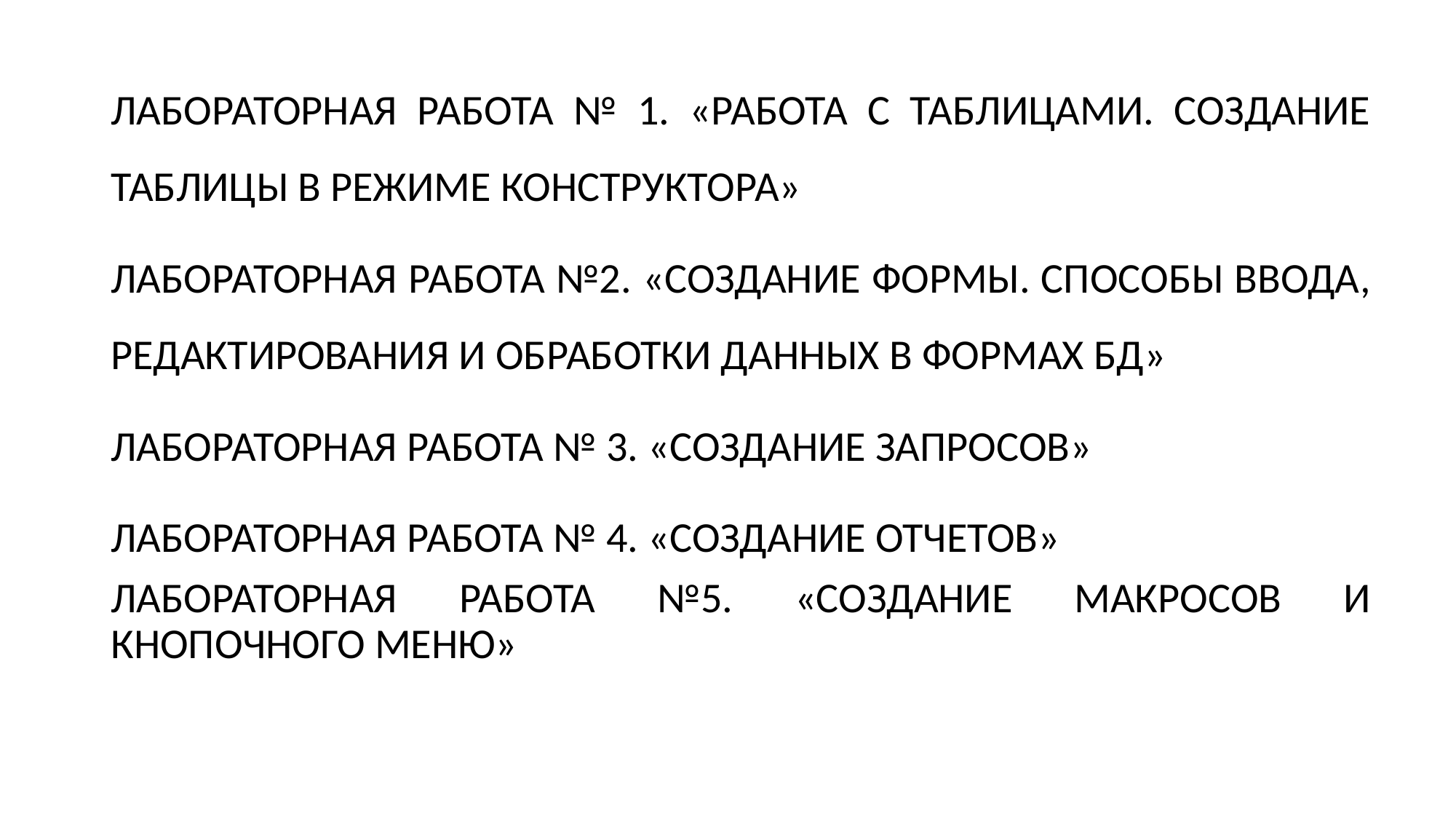

ЛАБОРАТОРНАЯ РАБОТА № 1. «РАБОТА С ТАБЛИЦАМИ. СОЗДАНИЕ ТАБЛИЦЫ В РЕЖИМЕ КОНСТРУКТОРА»
ЛАБОРАТОРНАЯ РАБОТА №2. «СОЗДАНИЕ ФОРМЫ. СПОСОБЫ ВВОДА, РЕДАКТИРОВАНИЯ И ОБРАБОТКИ ДАННЫХ В ФОРМАХ БД»
ЛАБОРАТОРНАЯ РАБОТА № 3. «СОЗДАНИЕ ЗАПРОСОВ»
ЛАБОРАТОРНАЯ РАБОТА № 4. «СОЗДАНИЕ ОТЧЕТОВ»
ЛАБОРАТОРНАЯ РАБОТА №5. «СОЗДАНИЕ МАКРОСОВ И КНОПОЧНОГО МЕНЮ»